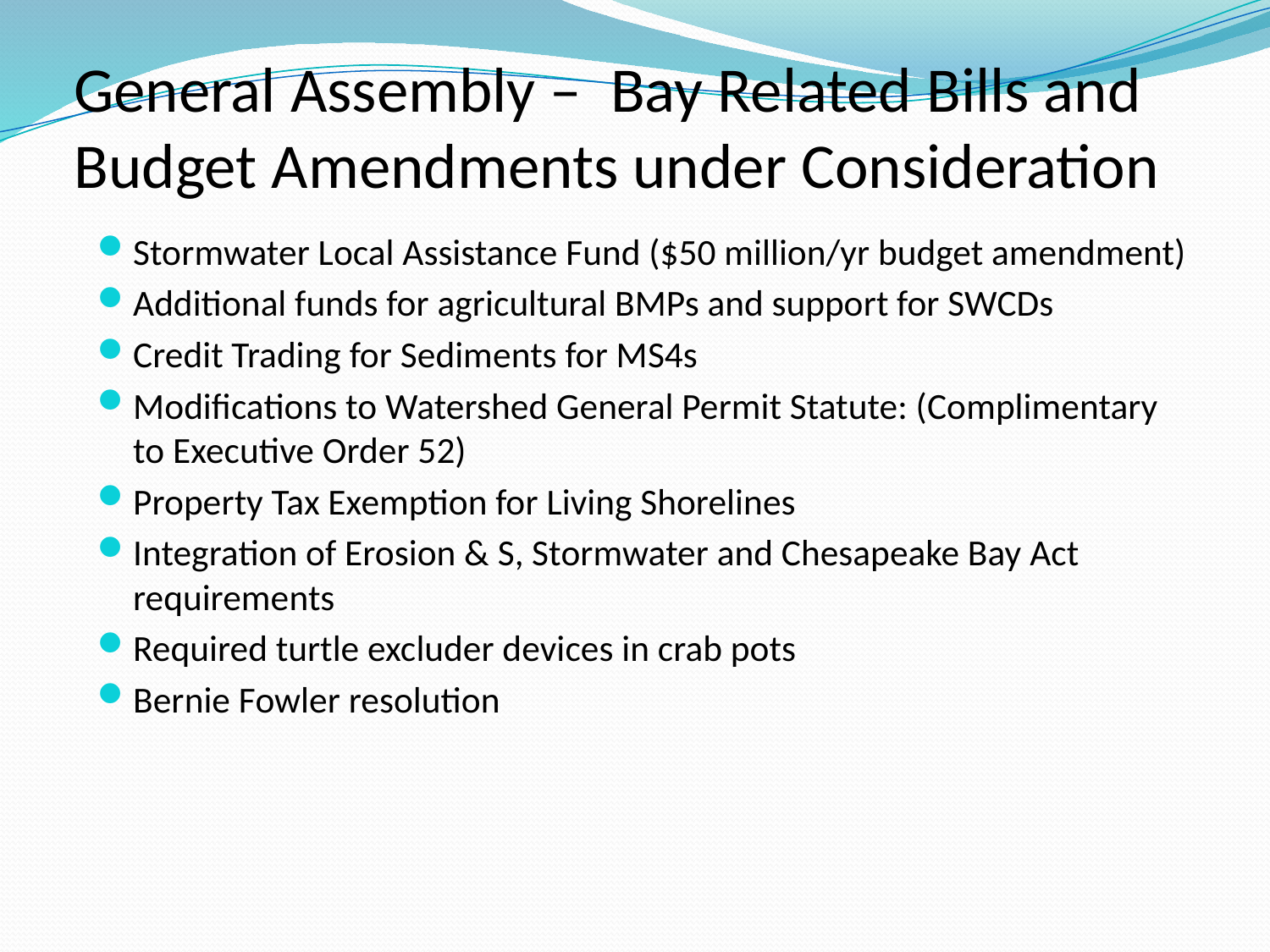

# General Assembly –  Bay Related Bills and Budget Amendments under Consideration
Stormwater Local Assistance Fund ($50 million/yr budget amendment)
Additional funds for agricultural BMPs and support for SWCDs
Credit Trading for Sediments for MS4s
Modifications to Watershed General Permit Statute: (Complimentary to Executive Order 52)
Property Tax Exemption for Living Shorelines
Integration of Erosion & S, Stormwater and Chesapeake Bay Act requirements
Required turtle excluder devices in crab pots
Bernie Fowler resolution